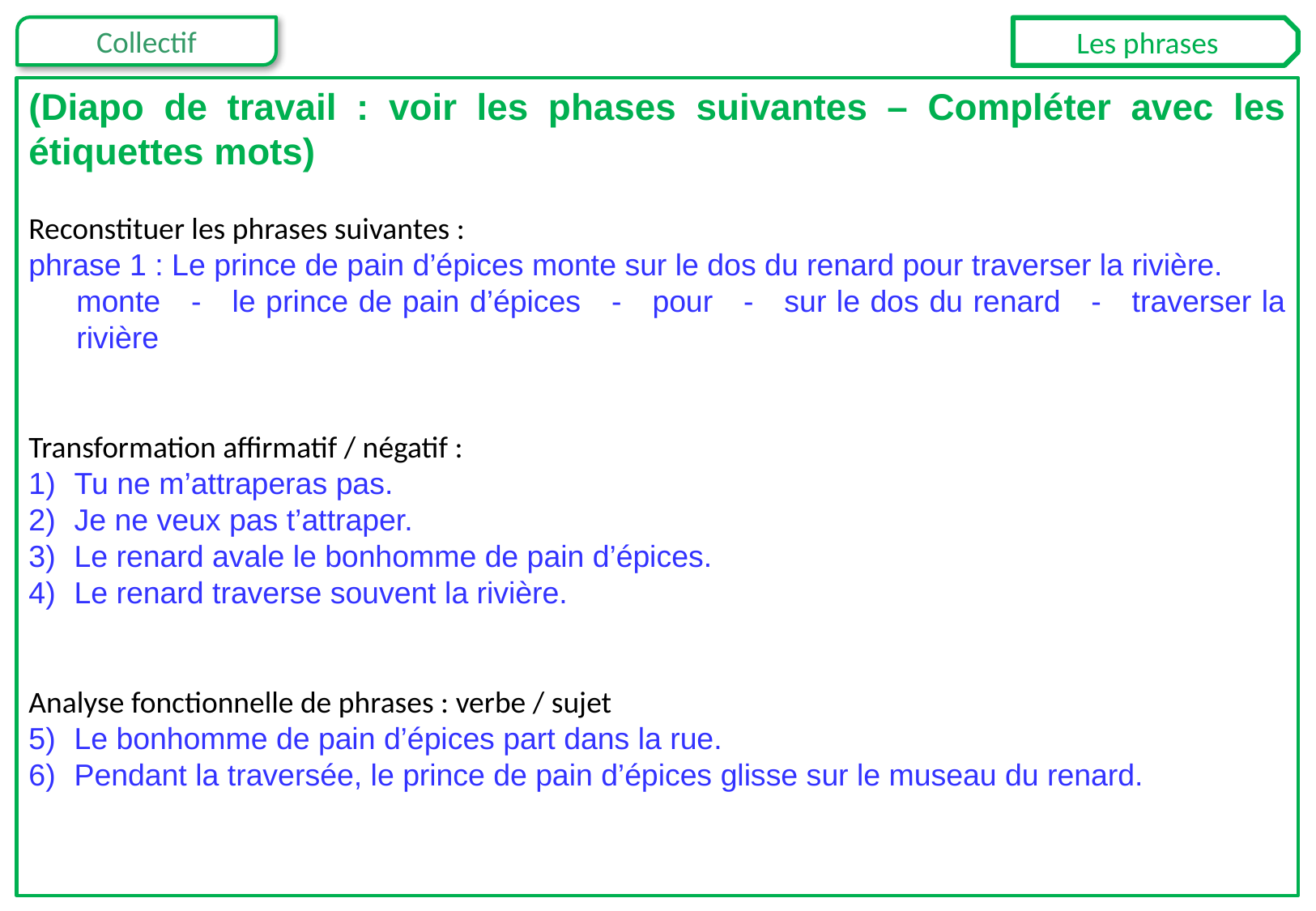

Les phrases
(Diapo de travail : voir les phases suivantes – Compléter avec les étiquettes mots)

Reconstituer les phrases suivantes :
phrase 1 : Le prince de pain d’épices monte sur le dos du renard pour traverser la rivière.
monte   -   le prince de pain d’épices   -   pour   -   sur le dos du renard   -   traverser la rivière

Transformation affirmatif / négatif :
Tu ne m’attraperas pas.
Je ne veux pas t’attraper.
Le renard avale le bonhomme de pain d’épices.
Le renard traverse souvent la rivière.

Analyse fonctionnelle de phrases : verbe / sujet
Le bonhomme de pain d’épices part dans la rue.
Pendant la traversée, le prince de pain d’épices glisse sur le museau du renard.